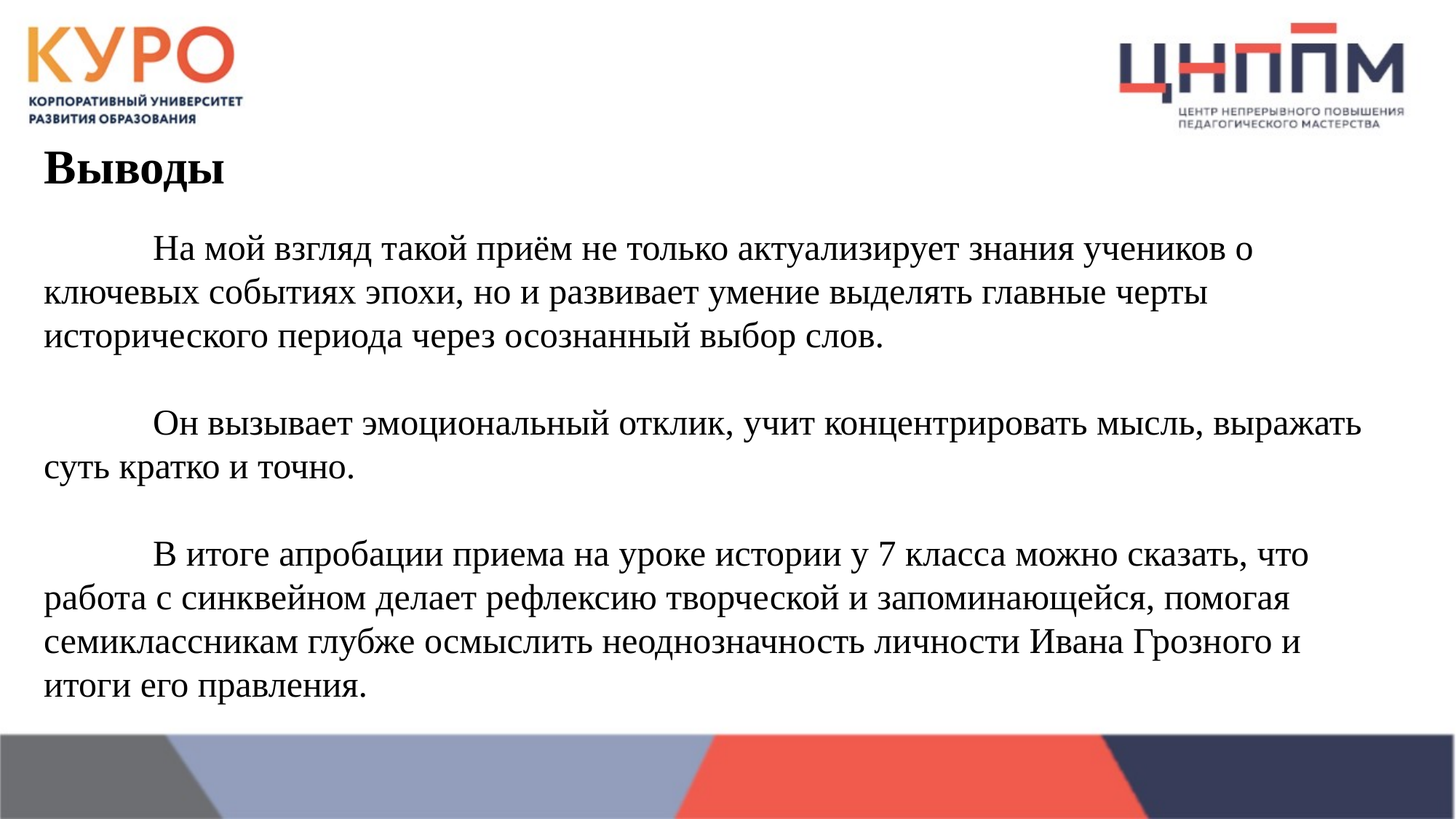

Выводы
	На мой взгляд такой приём не только актуализирует знания учеников о ключевых событиях эпохи, но и развивает умение выделять главные черты исторического периода через осознанный выбор слов.

	Он вызывает эмоциональный отклик, учит концентрировать мысль, выражать суть кратко и точно.

	В итоге апробации приема на уроке истории у 7 класса можно сказать, что работа с синквейном делает рефлексию творческой и запоминающейся, помогая семиклассникам глубже осмыслить неоднозначность личности Ивана Грозного и итоги его правления.